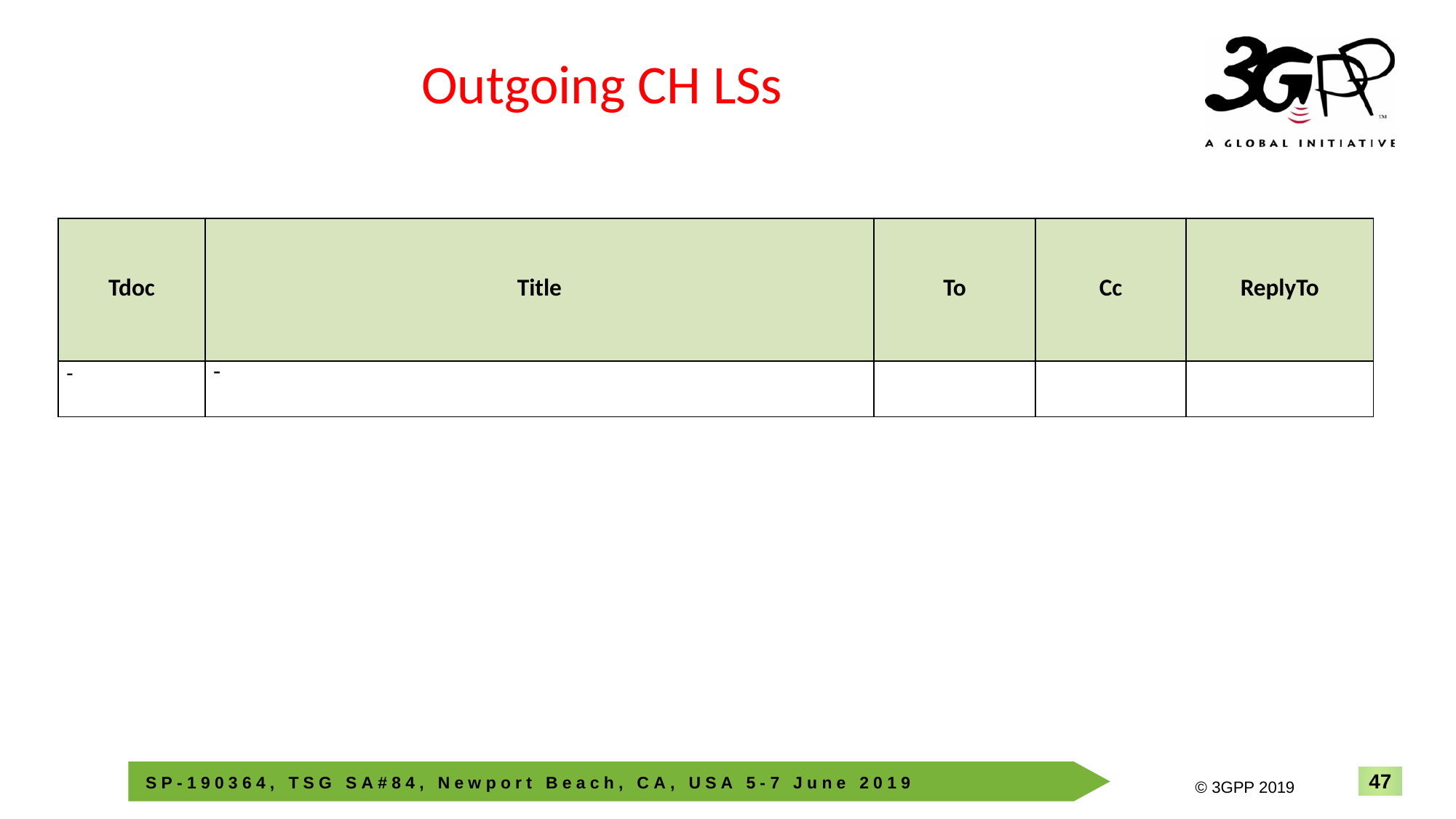

# Outgoing CH LSs
| Tdoc | Title | To | Cc | ReplyTo |
| --- | --- | --- | --- | --- |
| - | - |  |  |  |